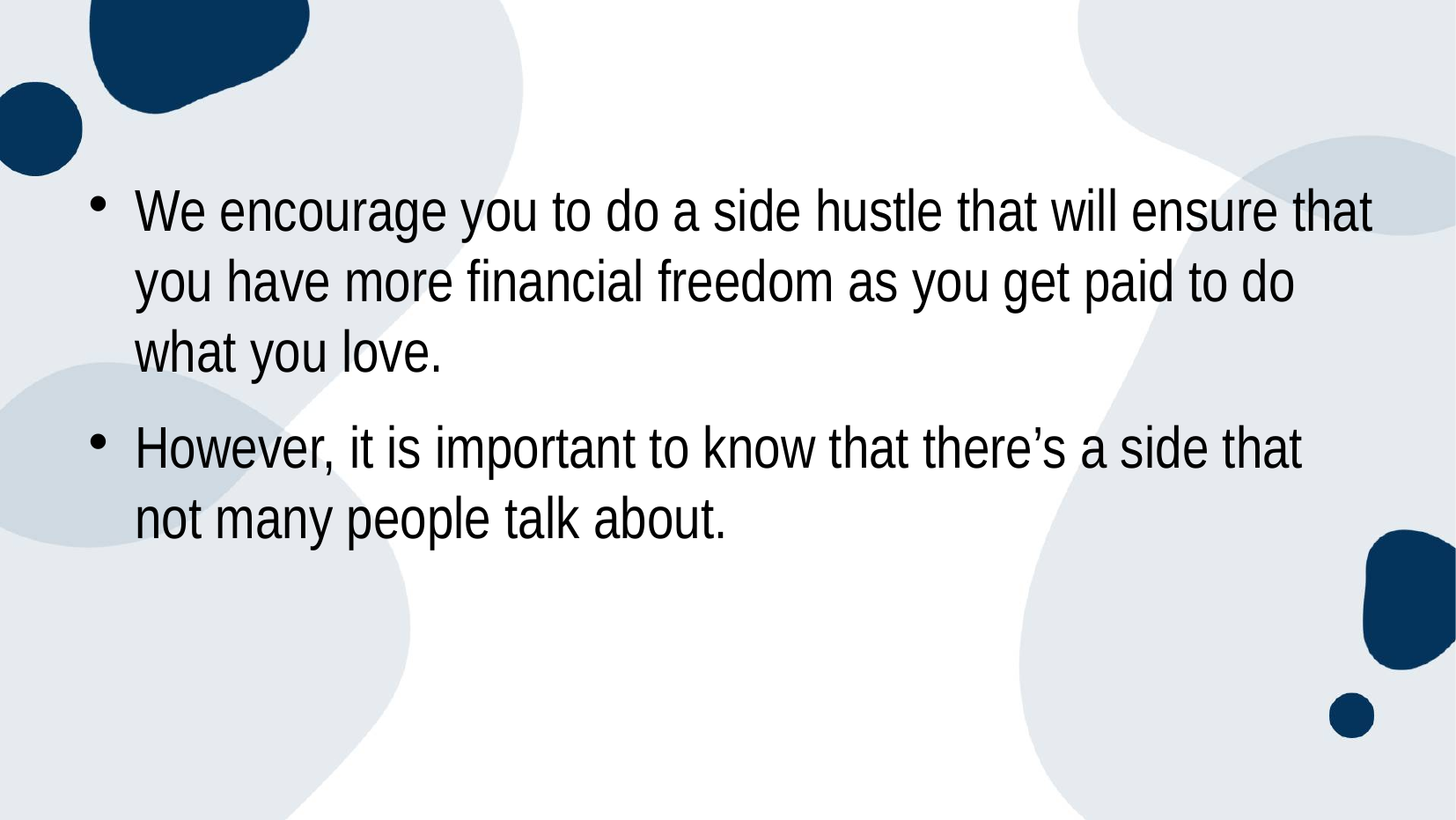

#
We encourage you to do a side hustle that will ensure that you have more financial freedom as you get paid to do what you love.
However, it is important to know that there’s a side that not many people talk about.